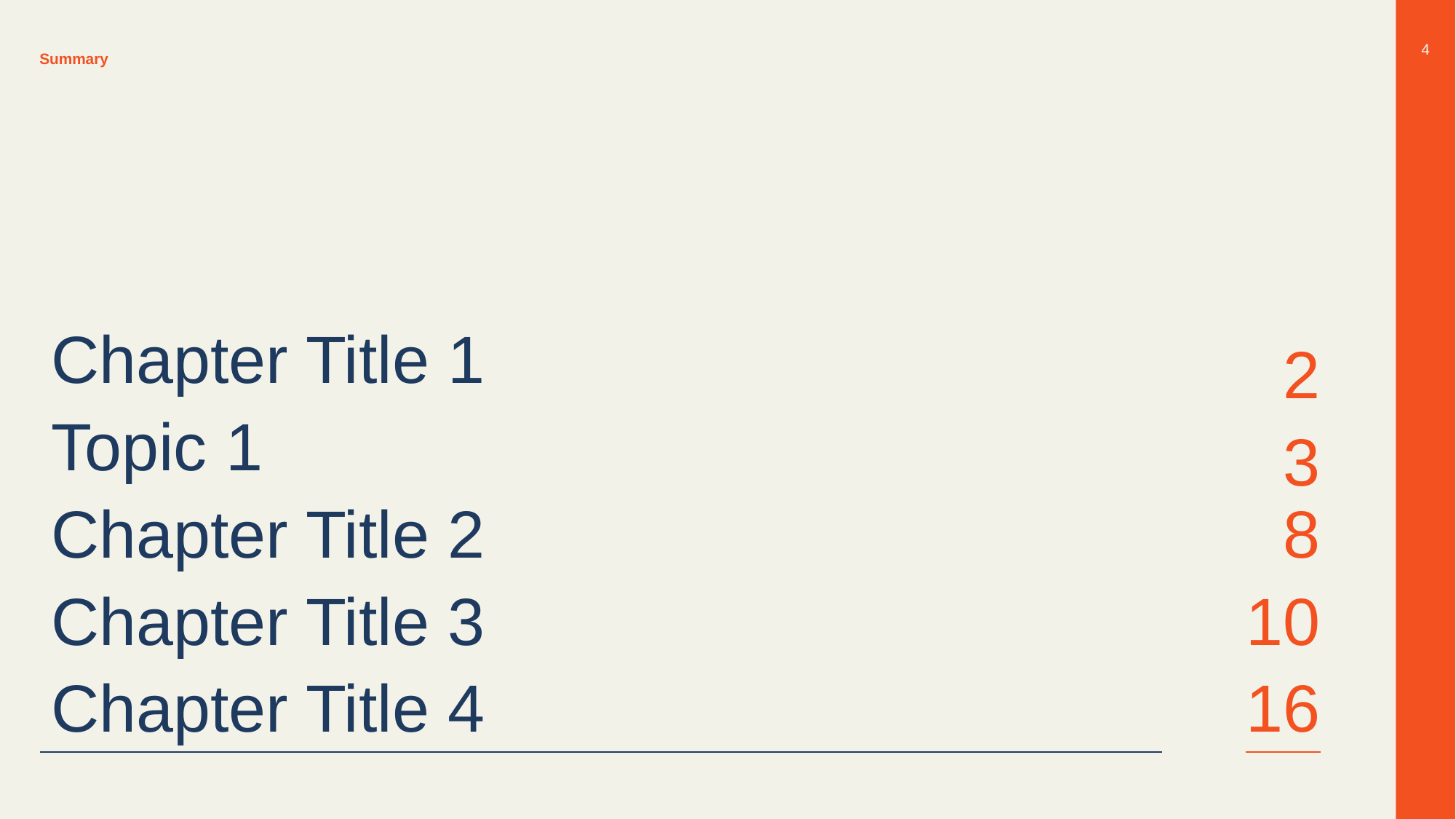

Summary
4
Chapter Title 1
Topic 1
Chapter Title 2
Chapter Title 3
Chapter Title 4
2
3
8
10
16